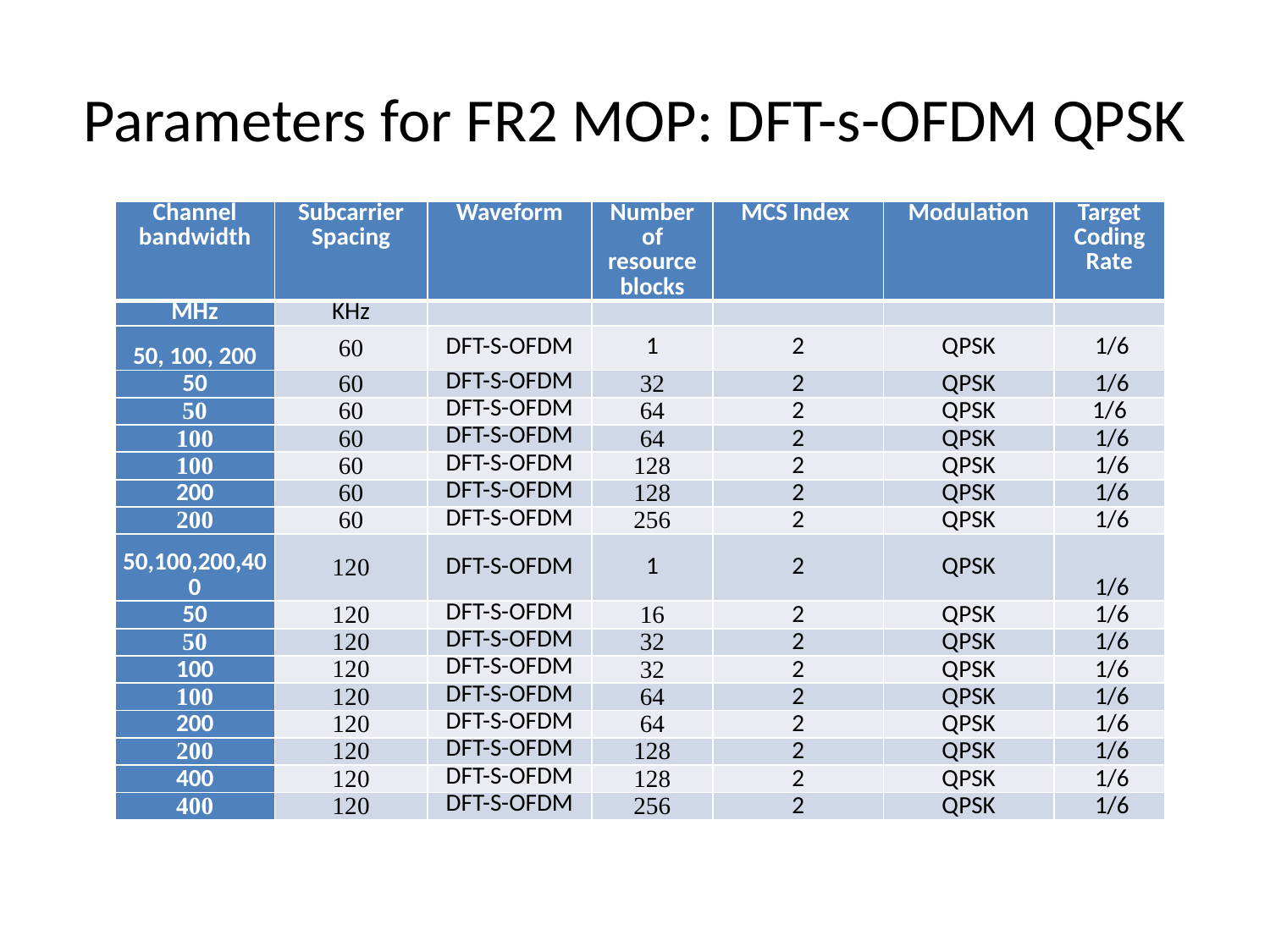

# Parameters for FR2 MOP: DFT-s-OFDM QPSK
| Channel bandwidth | Subcarrier Spacing | Waveform | Number of resource blocks | MCS Index | Modulation | Target Coding Rate |
| --- | --- | --- | --- | --- | --- | --- |
| MHz | KHz |  |  |  |  |  |
| 50, 100, 200 | 60 | DFT-S-OFDM | 1 | 2 | QPSK | 1/6 |
| 50 | 60 | DFT-S-OFDM | 32 | 2 | QPSK | 1/6 |
| 50 | 60 | DFT-S-OFDM | 64 | 2 | QPSK | 1/6 |
| 100 | 60 | DFT-S-OFDM | 64 | 2 | QPSK | 1/6 |
| 100 | 60 | DFT-S-OFDM | 128 | 2 | QPSK | 1/6 |
| 200 | 60 | DFT-S-OFDM | 128 | 2 | QPSK | 1/6 |
| 200 | 60 | DFT-S-OFDM | 256 | 2 | QPSK | 1/6 |
| 50,100,200,400 | 120 | DFT-S-OFDM | 1 | 2 | QPSK | 1/6 |
| 50 | 120 | DFT-S-OFDM | 16 | 2 | QPSK | 1/6 |
| 50 | 120 | DFT-S-OFDM | 32 | 2 | QPSK | 1/6 |
| 100 | 120 | DFT-S-OFDM | 32 | 2 | QPSK | 1/6 |
| 100 | 120 | DFT-S-OFDM | 64 | 2 | QPSK | 1/6 |
| 200 | 120 | DFT-S-OFDM | 64 | 2 | QPSK | 1/6 |
| 200 | 120 | DFT-S-OFDM | 128 | 2 | QPSK | 1/6 |
| 400 | 120 | DFT-S-OFDM | 128 | 2 | QPSK | 1/6 |
| 400 | 120 | DFT-S-OFDM | 256 | 2 | QPSK | 1/6 |